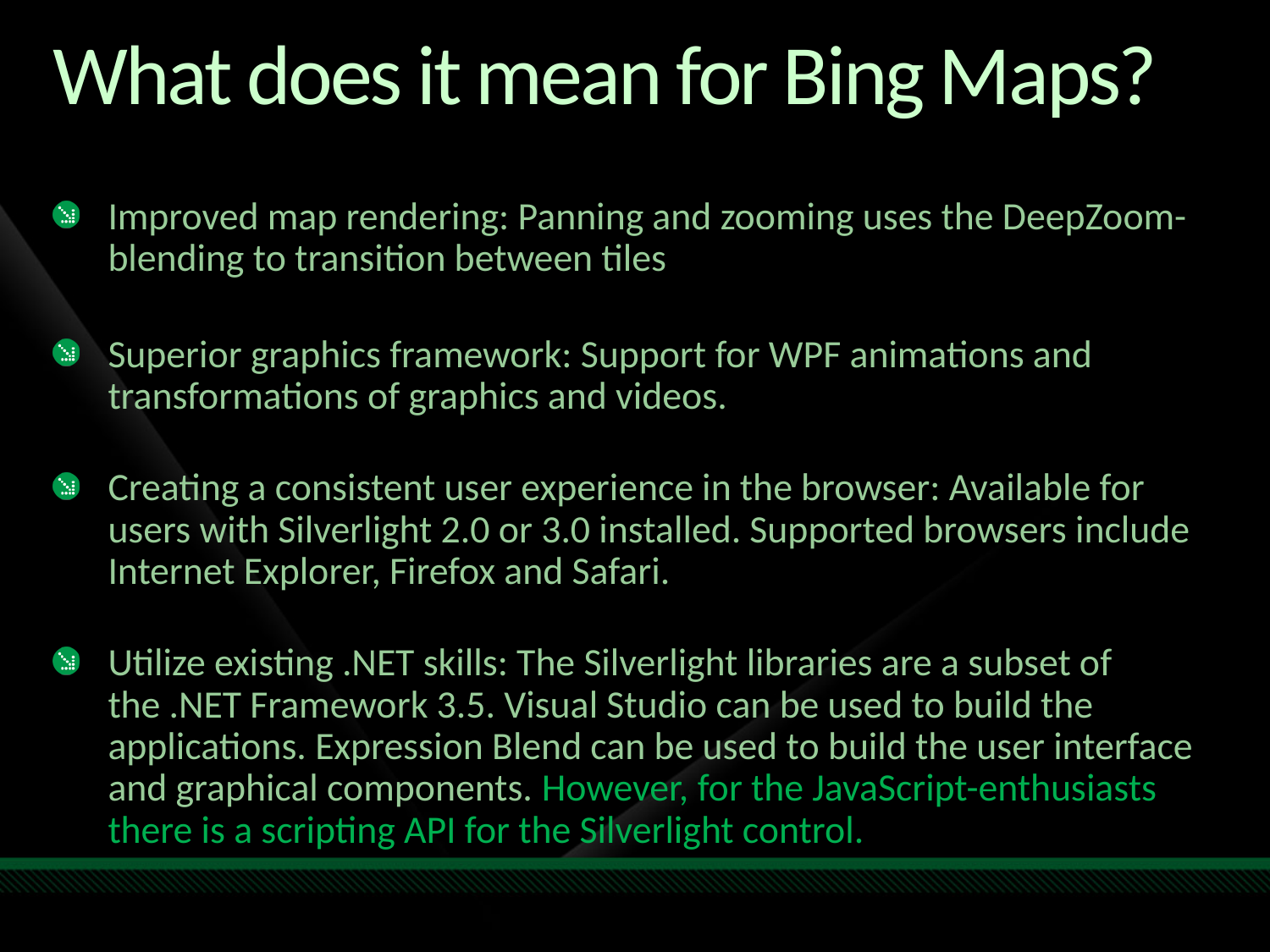

# What does it mean for Bing Maps?
Improved map rendering: Panning and zooming uses the DeepZoom-blending to transition between tiles
Superior graphics framework: Support for WPF animations and transformations of graphics and videos.
Creating a consistent user experience in the browser: Available for users with Silverlight 2.0 or 3.0 installed. Supported browsers include Internet Explorer, Firefox and Safari.
Utilize existing .NET skills: The Silverlight libraries are a subset of the .NET Framework 3.5. Visual Studio can be used to build the applications. Expression Blend can be used to build the user interface and graphical components. However, for the JavaScript-enthusiasts there is a scripting API for the Silverlight control.